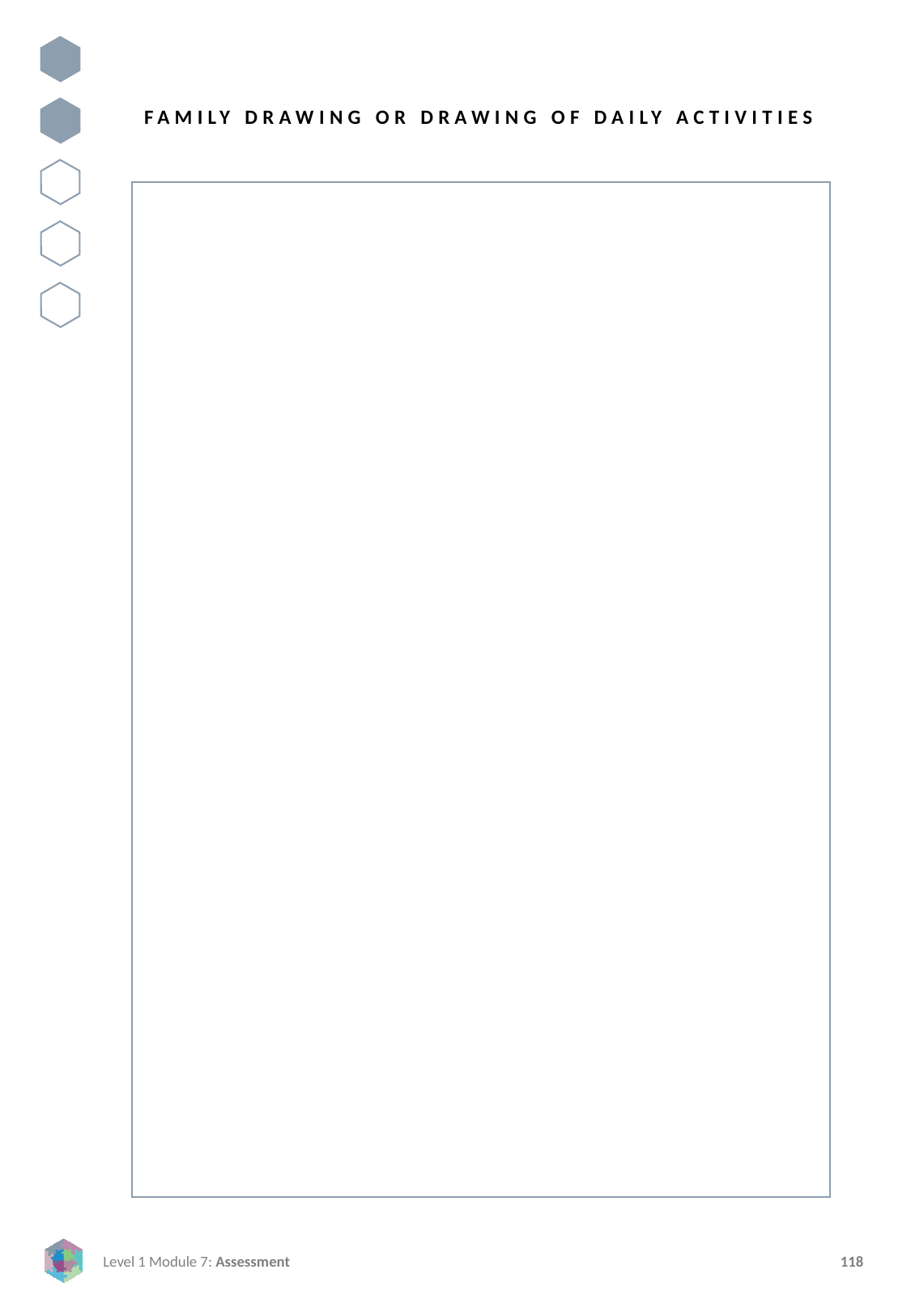

FAMILY DRAWING OR DRAWING OF DAILY ACTIVITIES